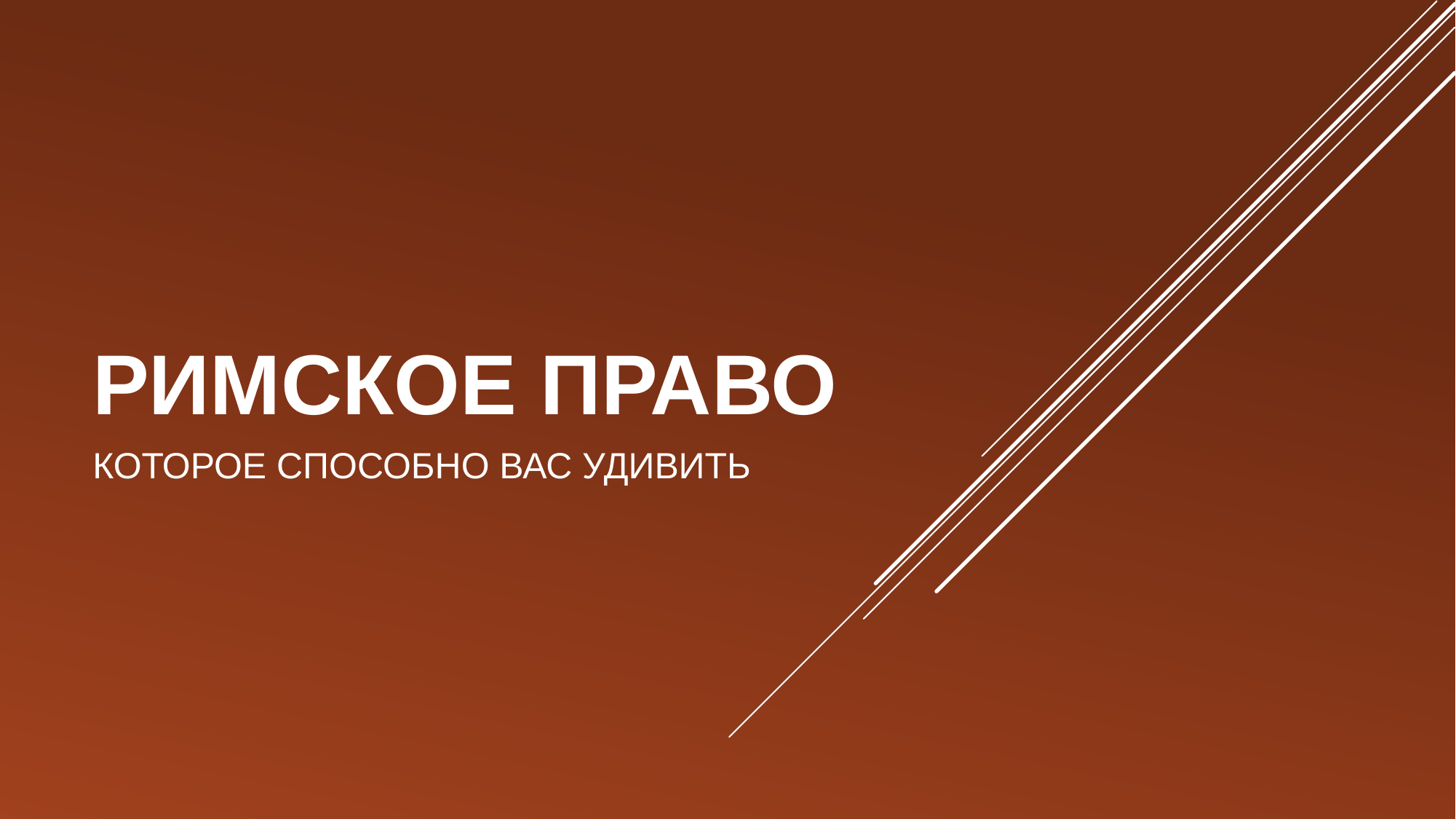

# РИМСКОЕ ПРАВО
КОТОРОЕ СПОСОБНО ВАС УДИВИТЬ